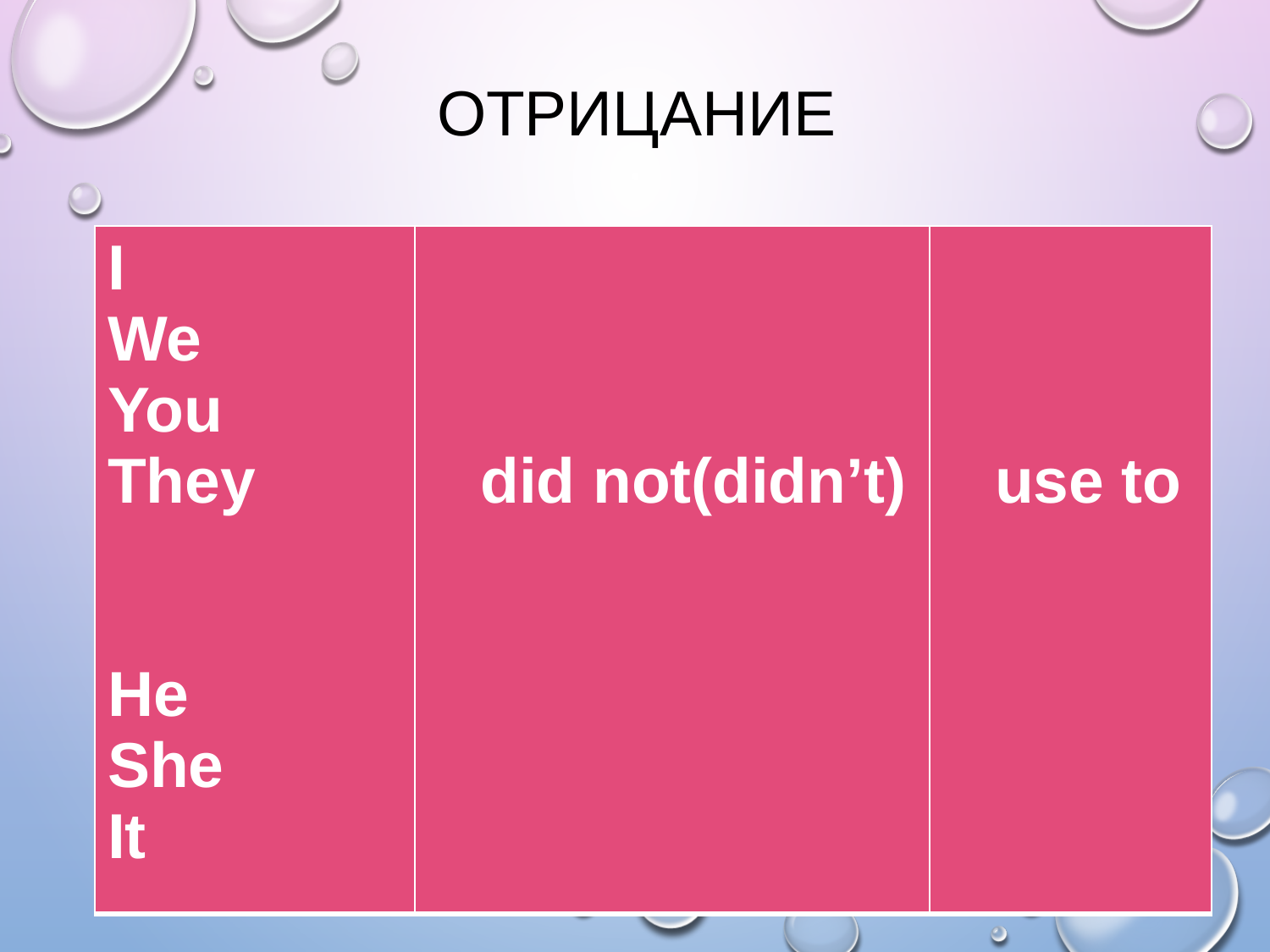

# Отрицание
| I We You They He She It | did not(didn’t) | use to |
| --- | --- | --- |